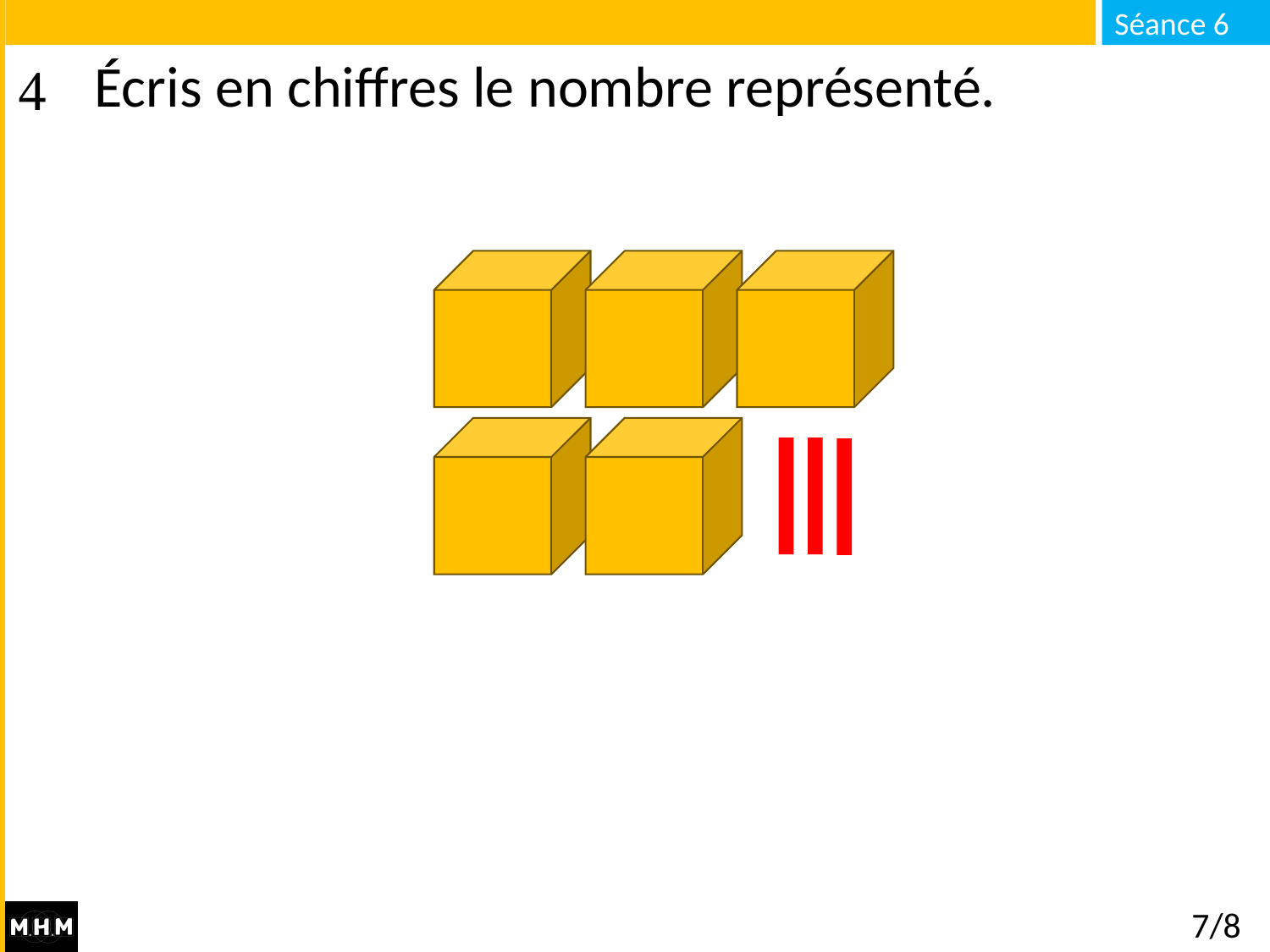

# Écris en chiffres le nombre représenté.

7/8